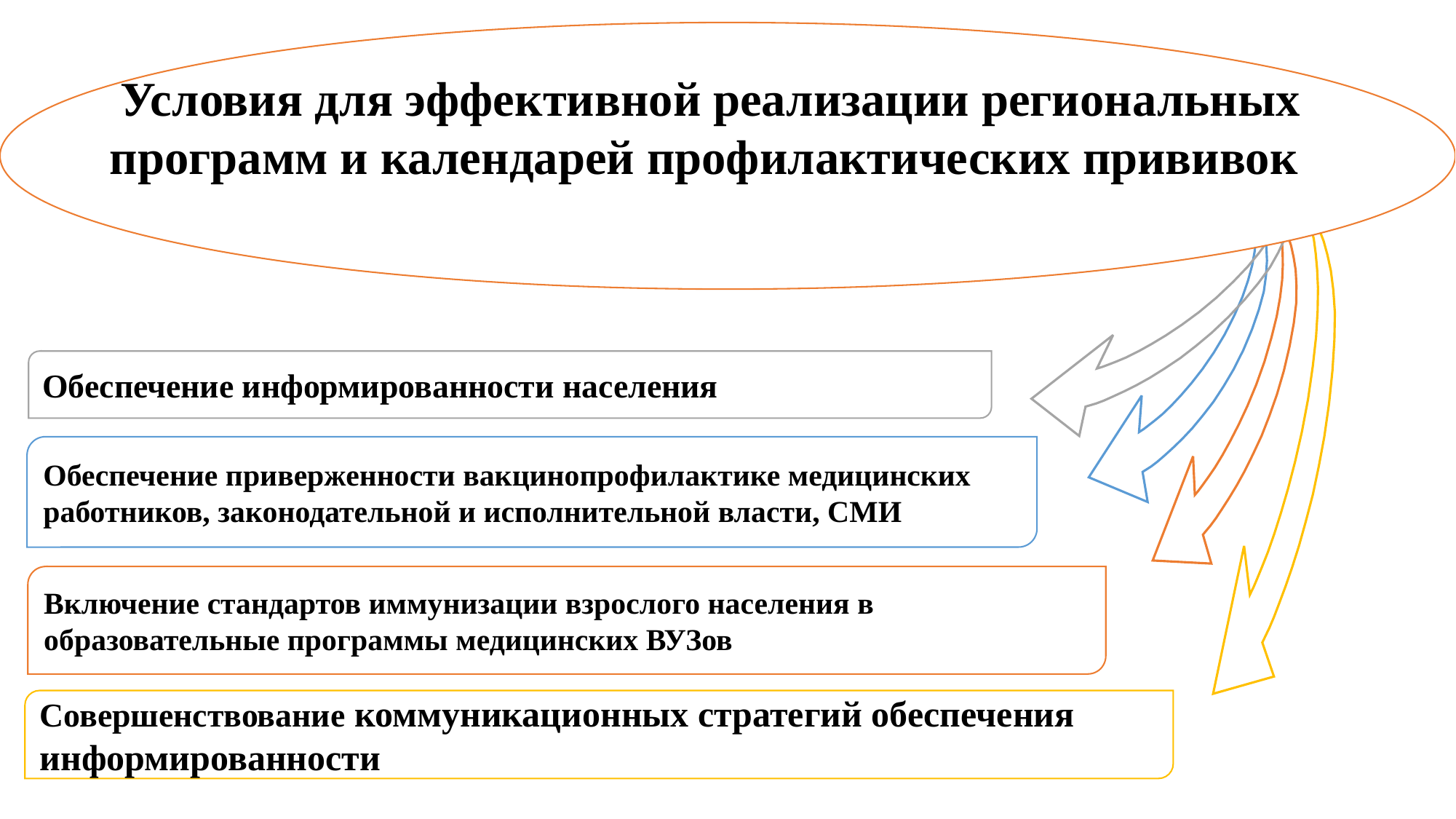

Условия для эффективной реализации региональных программ и календарей профилактических прививок

Обеспечение информированности населения

Обеспечение приверженности вакцинопрофилактике медицинских работников, законодательной и исполнительной власти, СМИ
Включение стандартов иммунизации взрослого населения в образовательные программы медицинских ВУЗов
Совершенствование коммуникационных стратегий обеспечения информированности